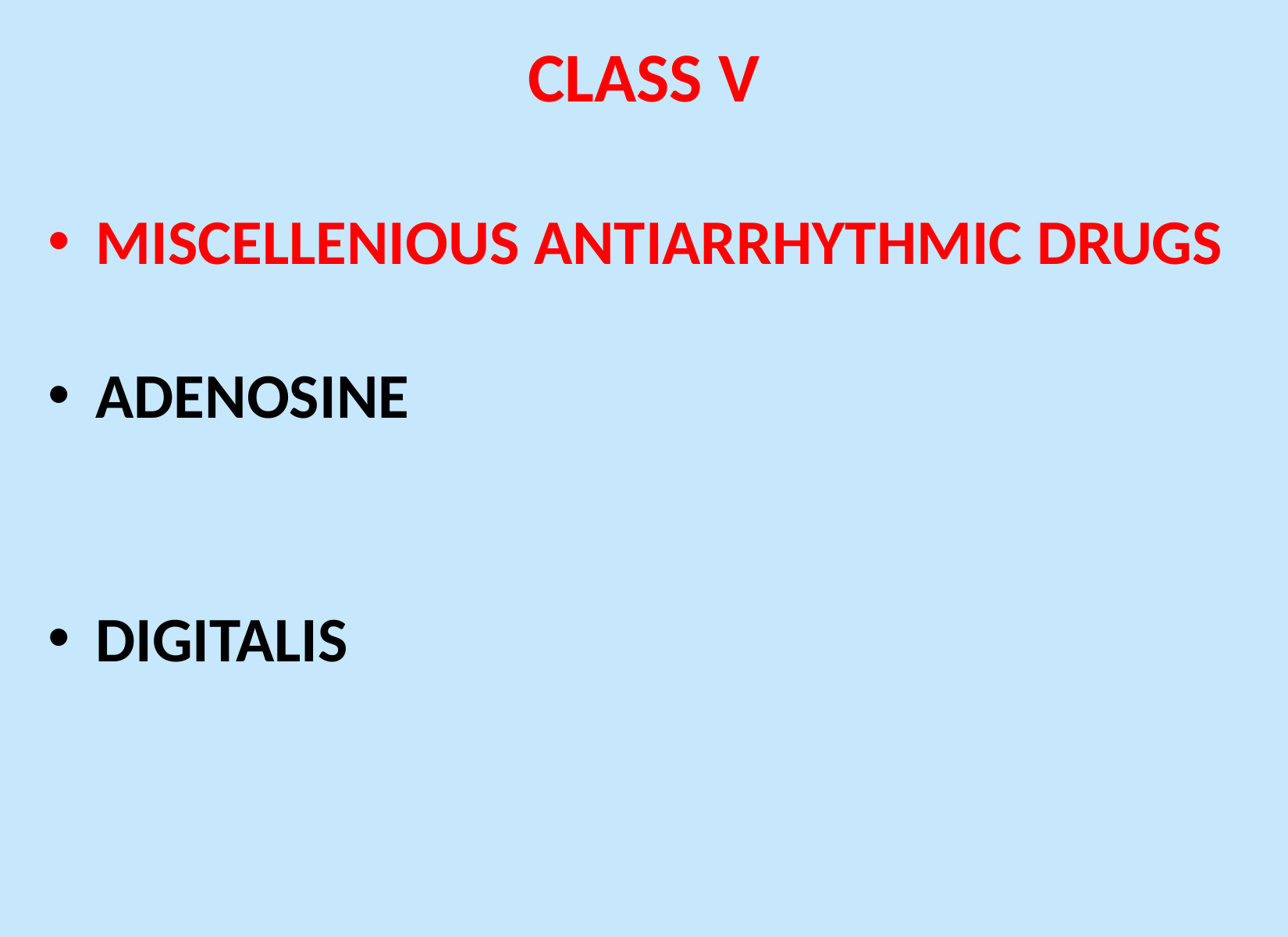

# CLASS V
MISCELLENIOUS ANTIARRHYTHMIC DRUGS

ADENOSINE

DIGITALIS